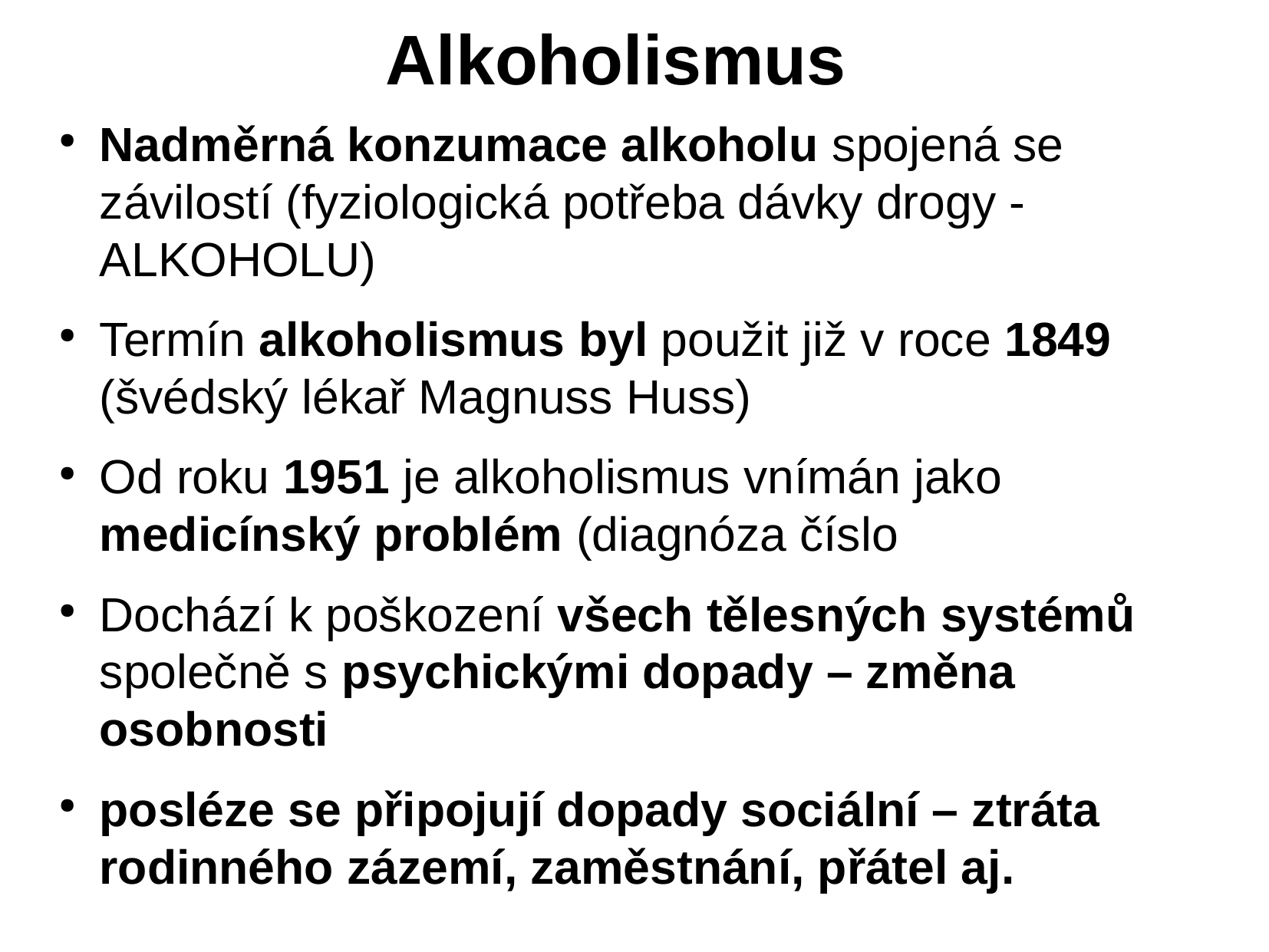

# Alkoholismus
Nadměrná konzumace alkoholu spojená se závilostí (fyziologická potřeba dávky drogy - ALKOHOLU)
Termín alkoholismus byl použit již v roce 1849 (švédský lékař Magnuss Huss)
Od roku 1951 je alkoholismus vnímán jako medicínský problém (diagnóza číslo
Dochází k poškození všech tělesných systémů společně s psychickými dopady – změna osobnosti
posléze se připojují dopady sociální – ztráta rodinného zázemí, zaměstnání, přátel aj.